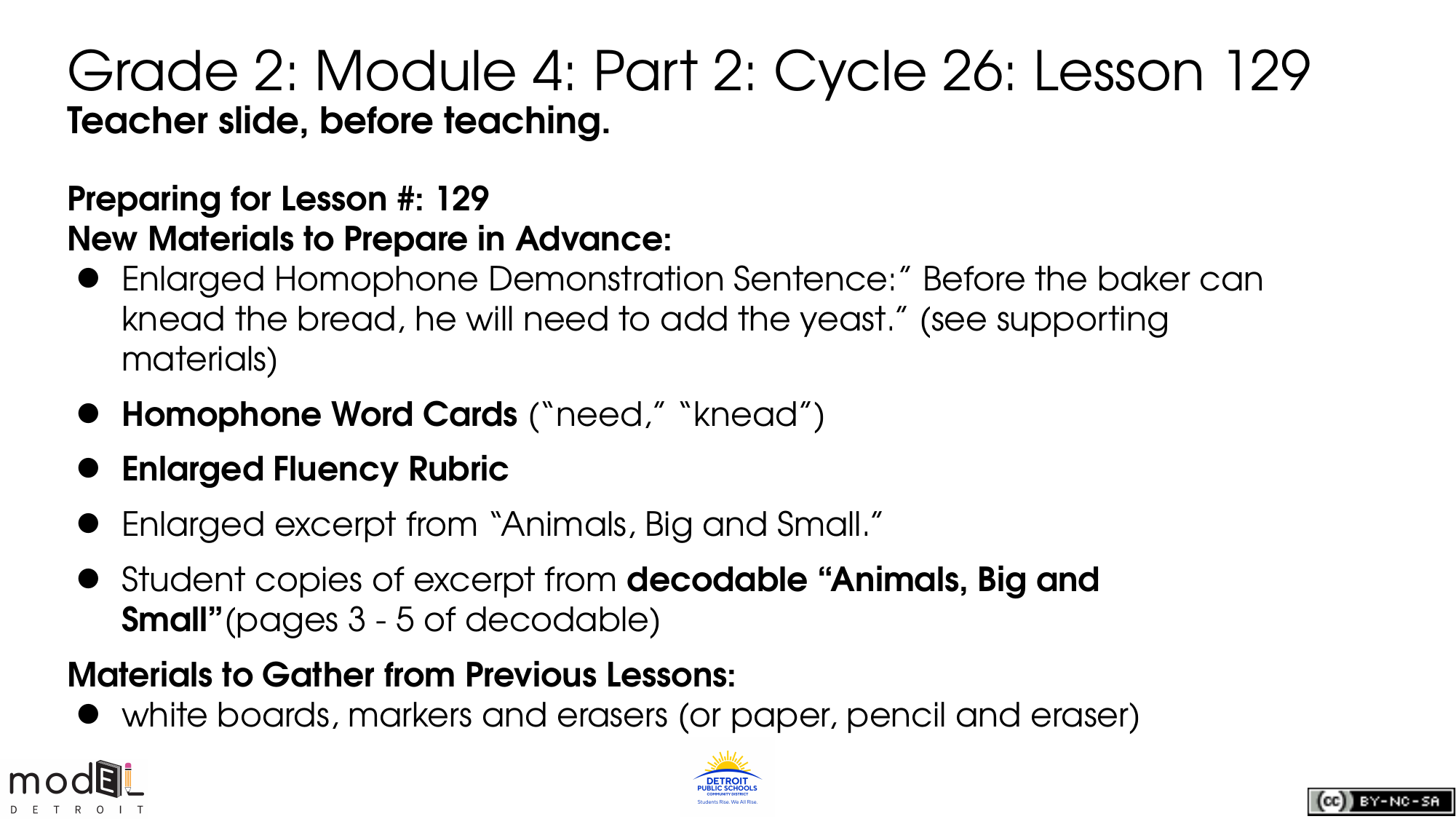

# Grade 2: Module 4: Part 2: Cycle 26: Lesson 129
Teacher slide, before teaching.
Preparing for Lesson #: 129
New Materials to Prepare in Advance:
Enlarged Homophone Demonstration Sentence:” Before the baker can knead the bread, he will need to add the yeast.” (see supporting materials)
Homophone Word Cards (“need,” “knead”)
Enlarged Fluency Rubric
Enlarged excerpt from “Animals, Big and Small.”
Student copies of excerpt from decodable “Animals, Big and Small”(pages 3 - 5 of decodable)
Materials to Gather from Previous Lessons:
white boards, markers and erasers (or paper, pencil and eraser)